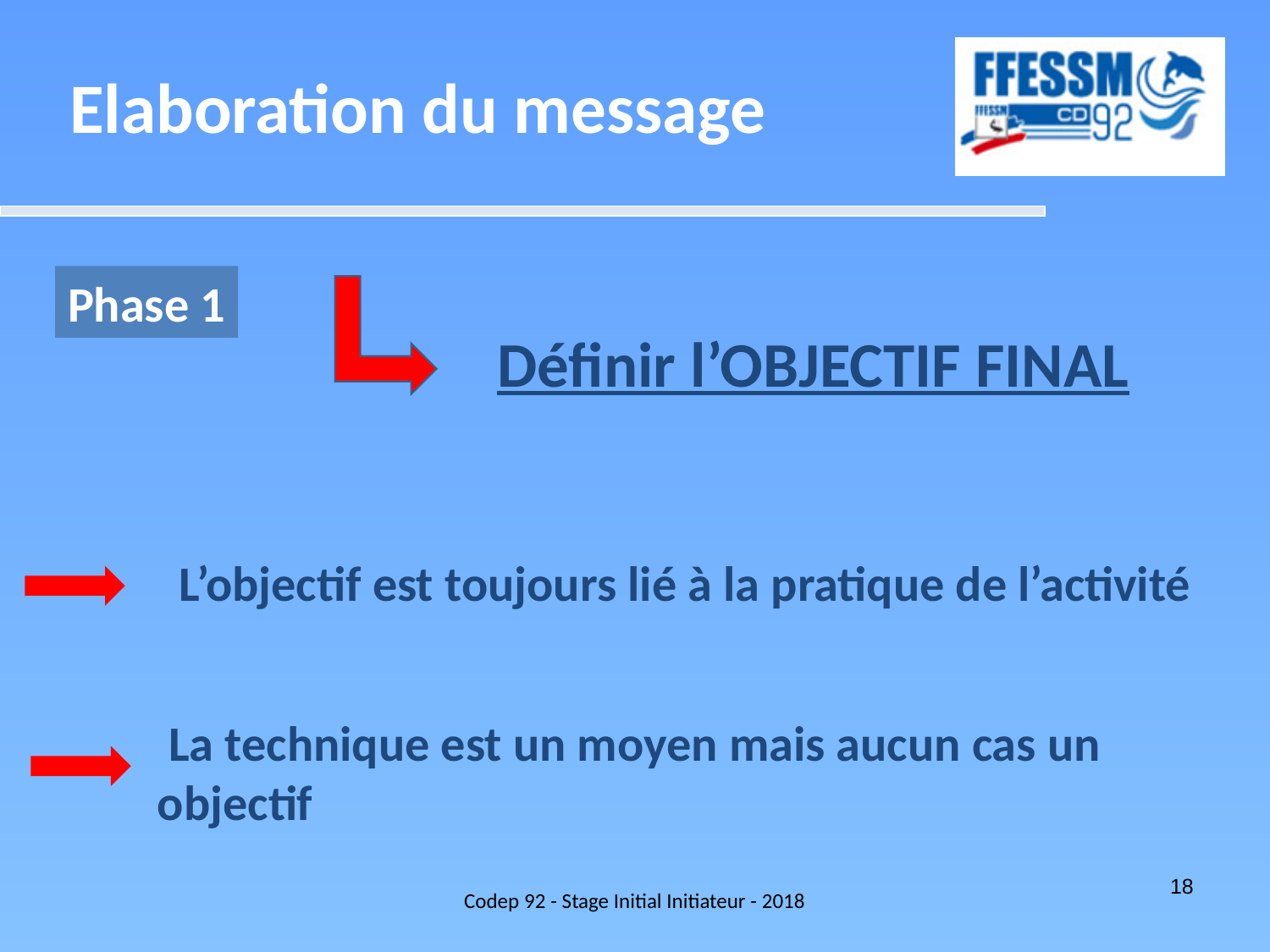

Elaboration du message
Phase 1

Définir l’OBJECTIF FINAL
L’objectif est toujours lié à la pratique de l’activité

 La technique est un moyen mais aucun cas un objectif

Codep 92 - Stage Initial Initiateur - 2018
18